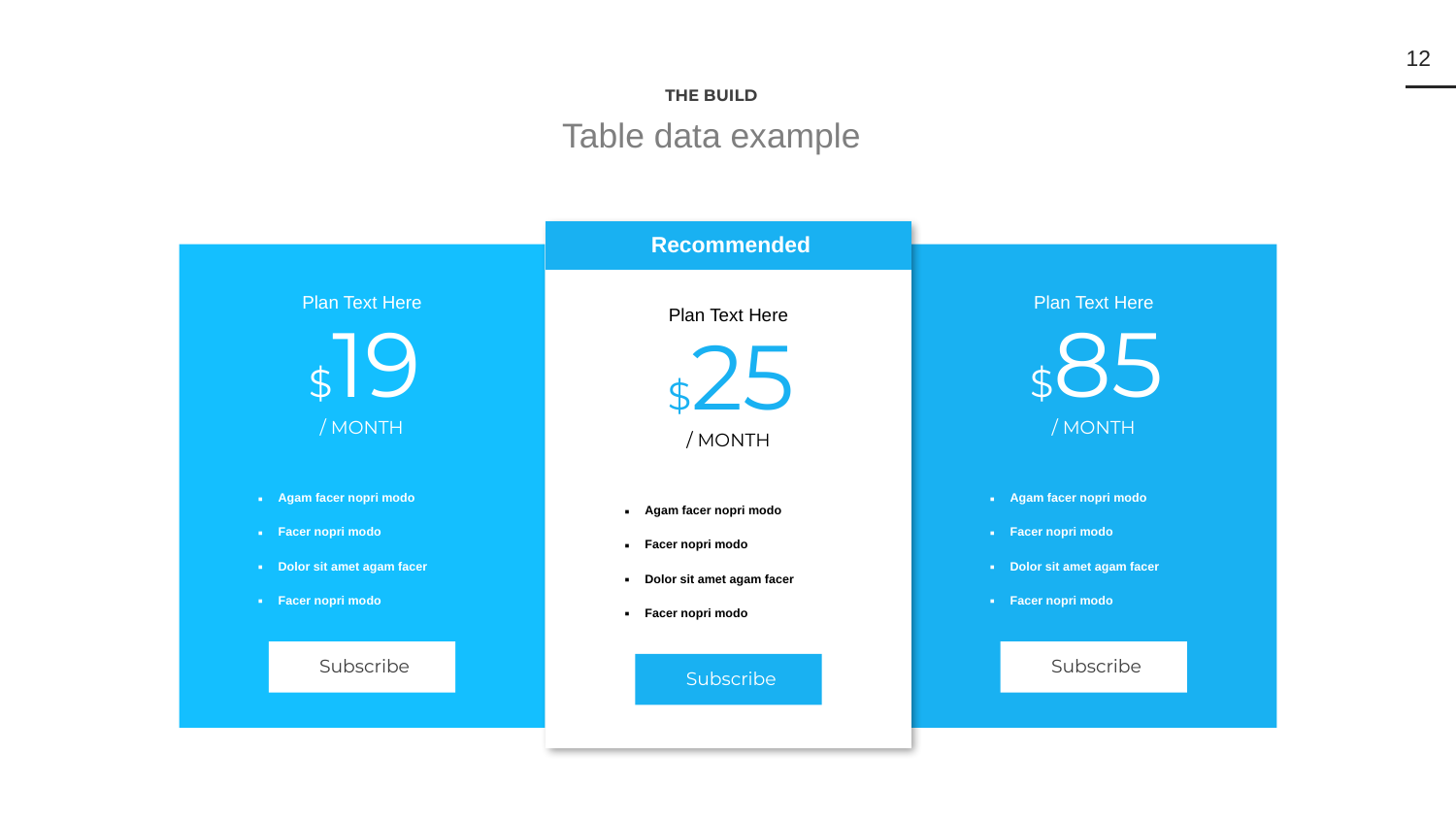

12
THE BUILD
Table data example

Recommended

Plan Text Here
Plan Text Here
Plan Text Here
$19
$85
$25
/ MONTH
/ MONTH
/ MONTH
Agam facer nopri modo
Facer nopri modo
Dolor sit amet agam facer
Facer nopri modo
Agam facer nopri modo
Facer nopri modo
Dolor sit amet agam facer
Facer nopri modo
Agam facer nopri modo
Facer nopri modo
Dolor sit amet agam facer
Facer nopri modo

Subscribe
Subscribe

Subscribe